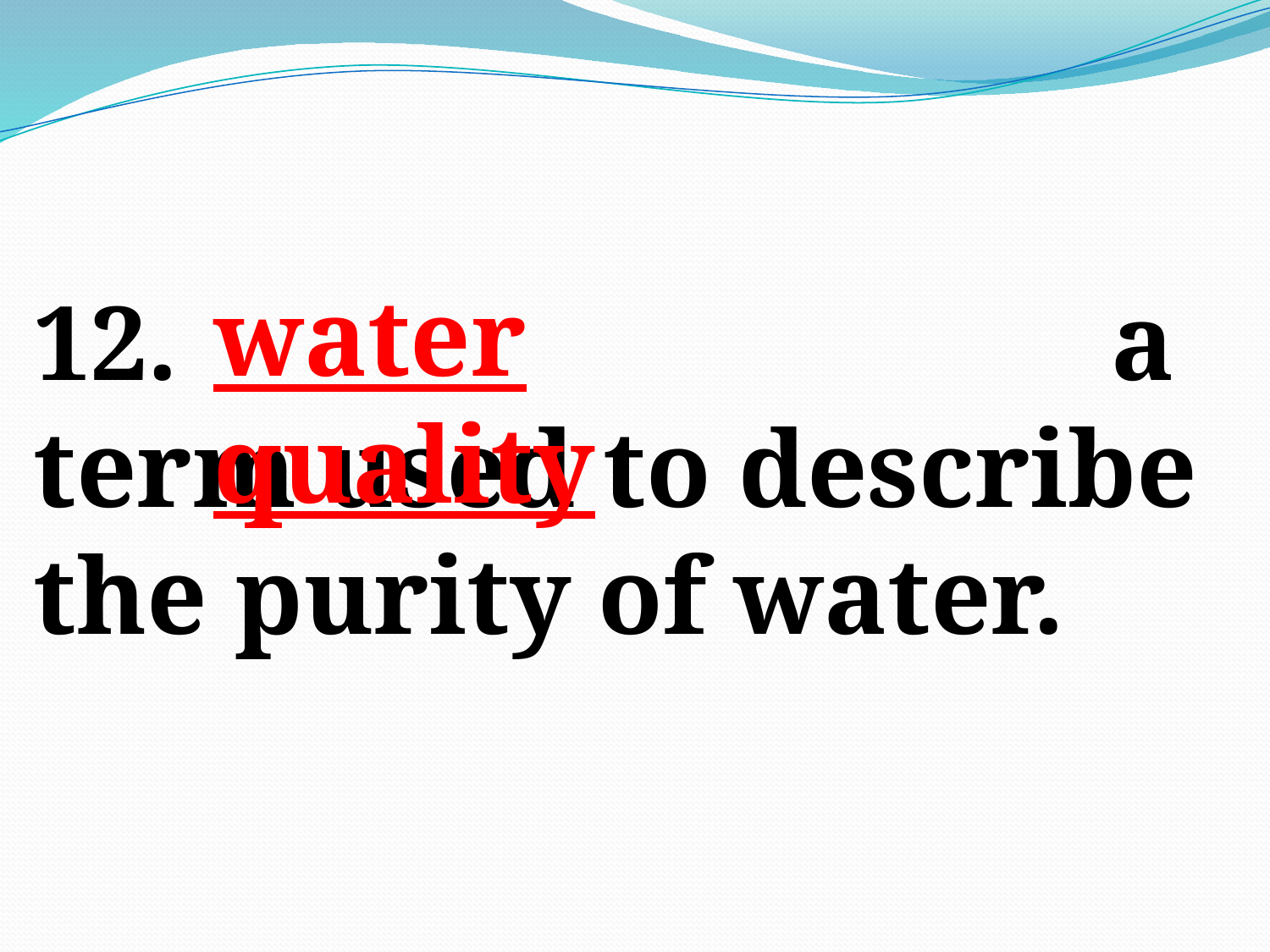

water quality
12.                                   a term used to describe the purity of water.